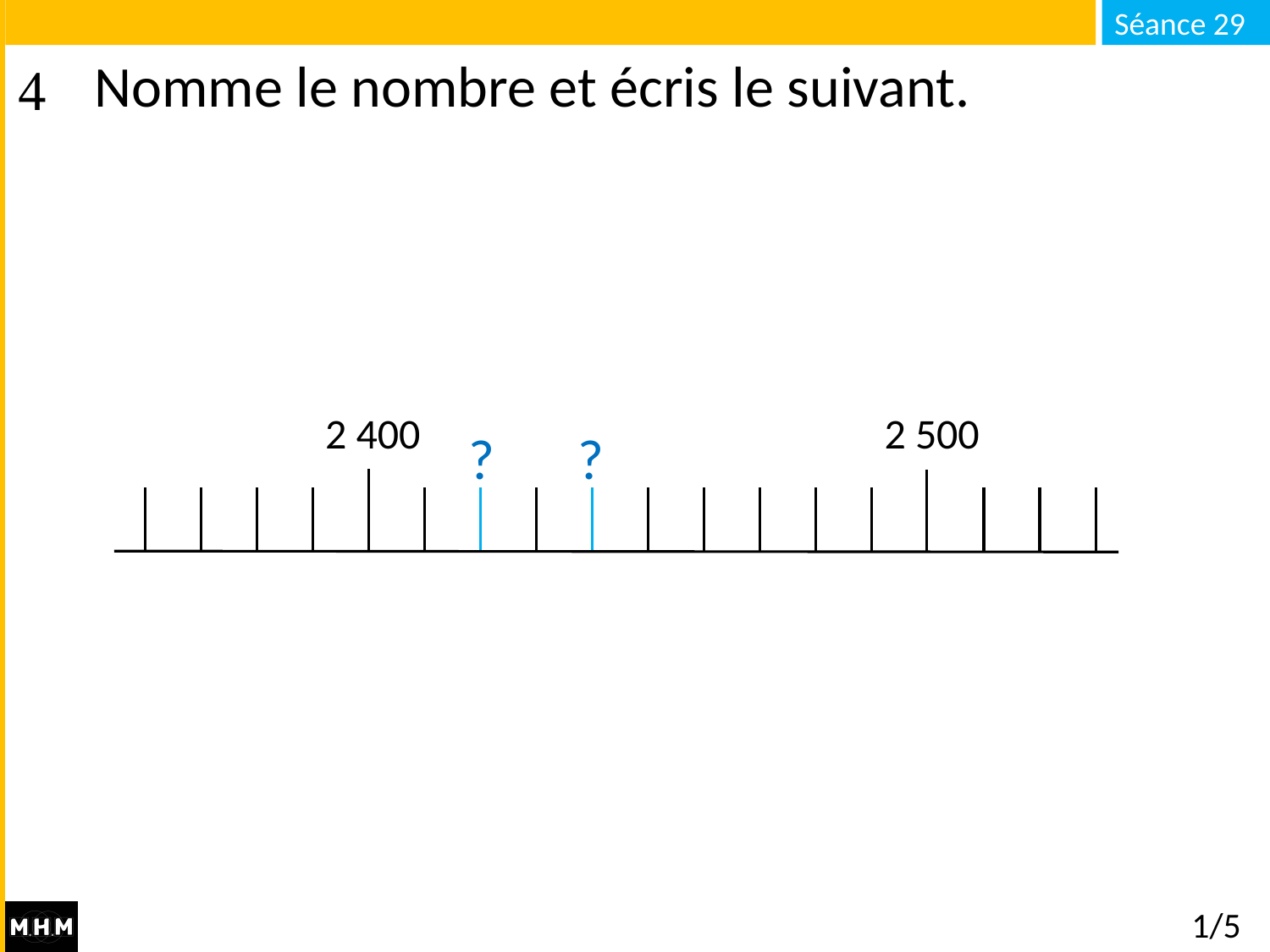

# Nomme le nombre et écris le suivant.
2 400
2 500
?
?
1/5